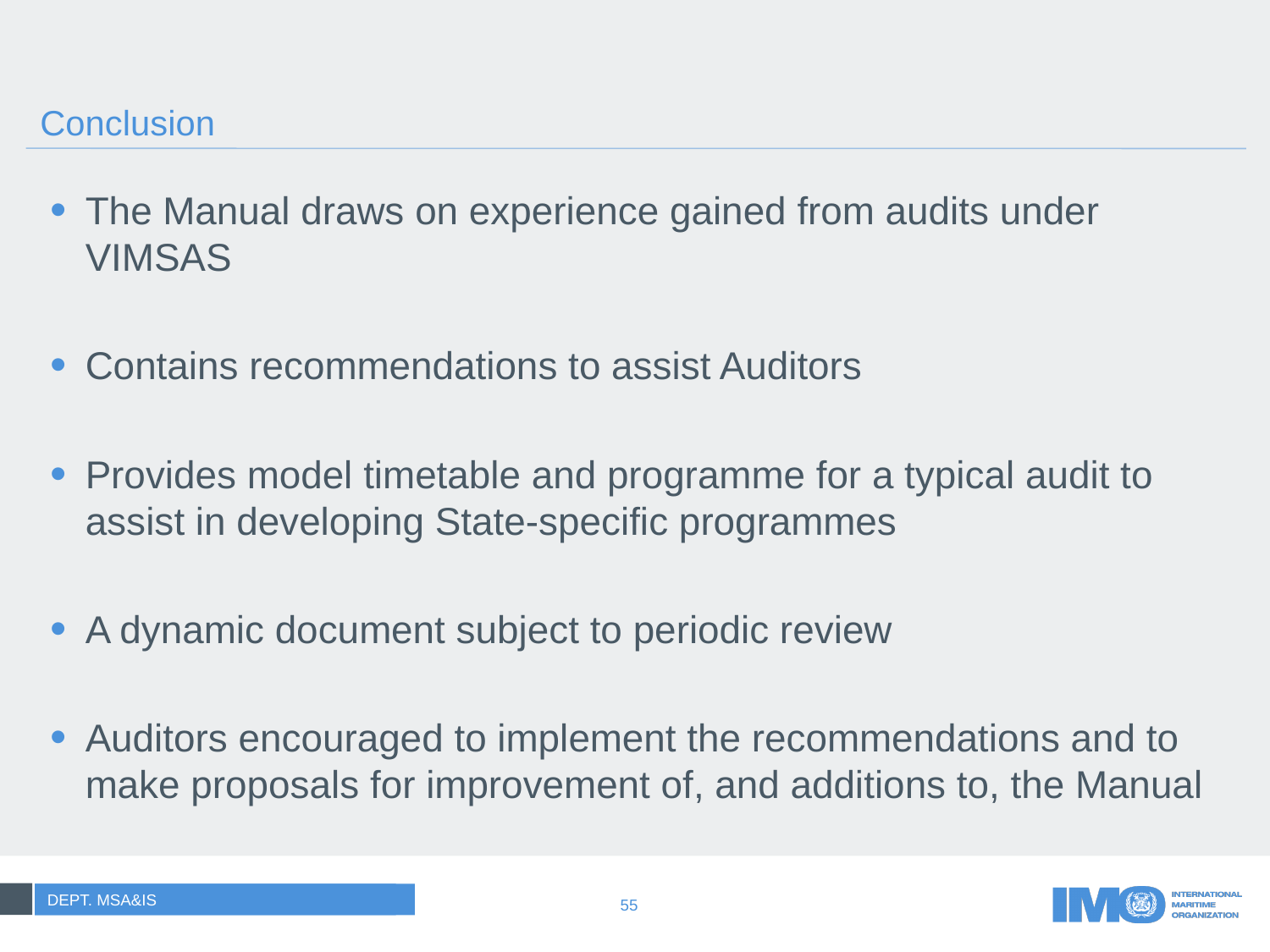

# Conclusion
The Manual draws on experience gained from audits under VIMSAS

Contains recommendations to assist Auditors

Provides model timetable and programme for a typical audit to assist in developing State-specific programmes

A dynamic document subject to periodic review

Auditors encouraged to implement the recommendations and to make proposals for improvement of, and additions to, the Manual